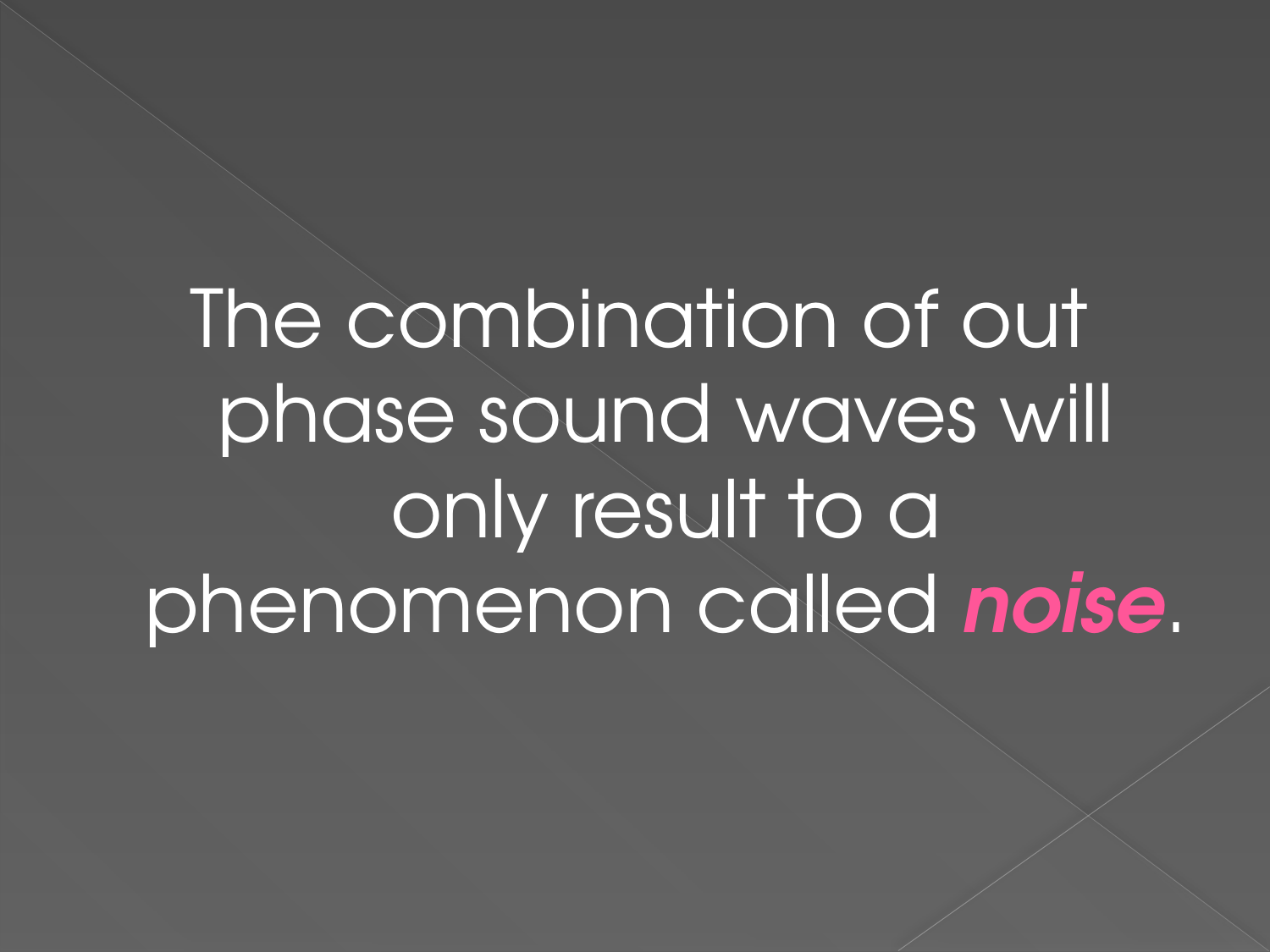

The combination of out phase sound waves will only result to a phenomenon called noise.